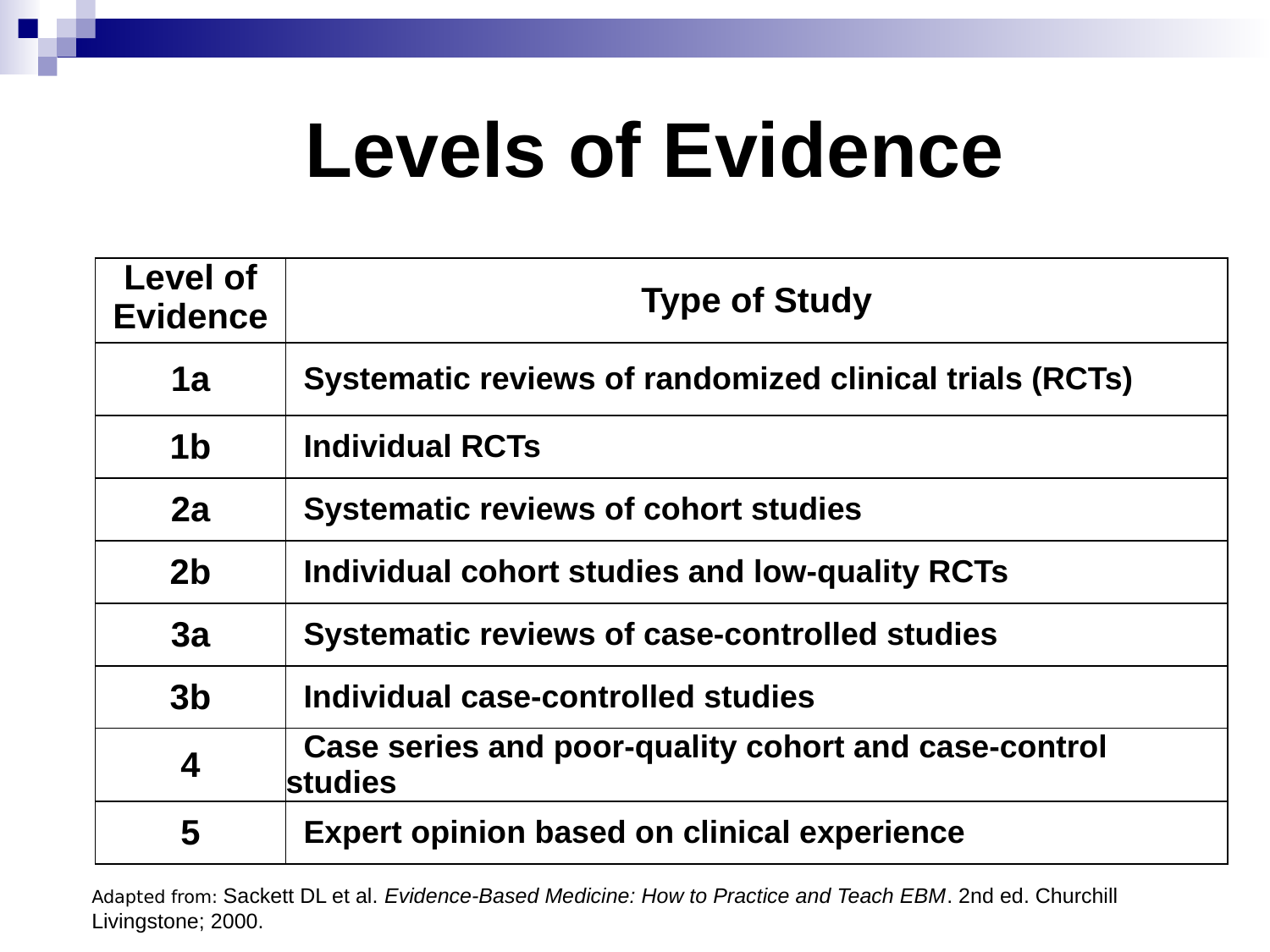

# Levels of Evidence
| Level of Evidence | Type of Study |
| --- | --- |
| 1a | Systematic reviews of randomized clinical trials (RCTs) |
| 1b | Individual RCTs |
| 2a | Systematic reviews of cohort studies |
| 2b | Individual cohort studies and low-quality RCTs |
| 3a | Systematic reviews of case-controlled studies |
| 3b | Individual case-controlled studies |
| 4 | Case series and poor-quality cohort and case-control studies |
| 5 | Expert opinion based on clinical experience |
Adapted from: Sackett DL et al. Evidence-Based Medicine: How to Practice and Teach EBM. 2nd ed. Churchill Livingstone; 2000.